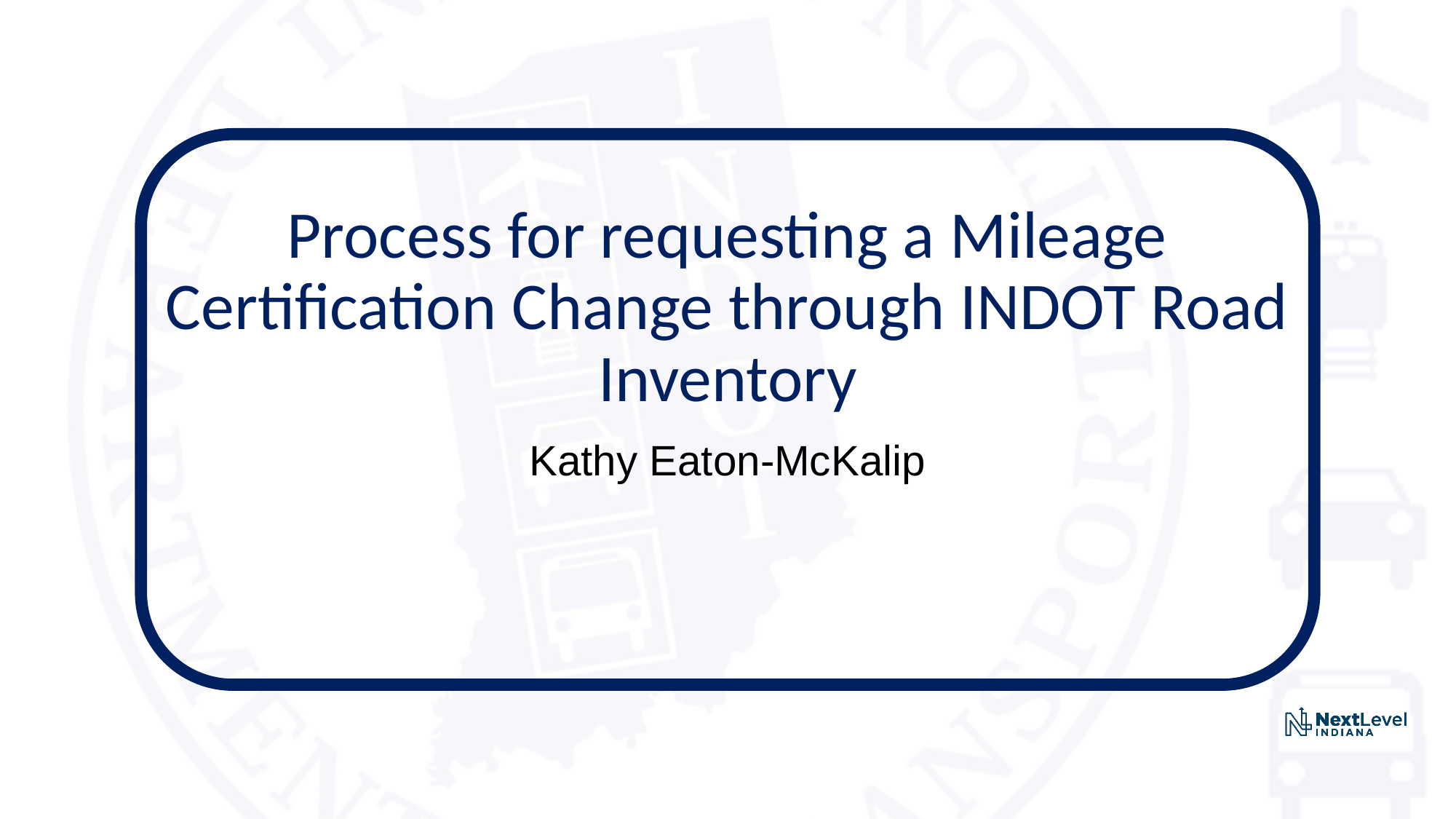

# Process for requesting a Mileage Certification Change through INDOT Road Inventory
Kathy Eaton-McKalip